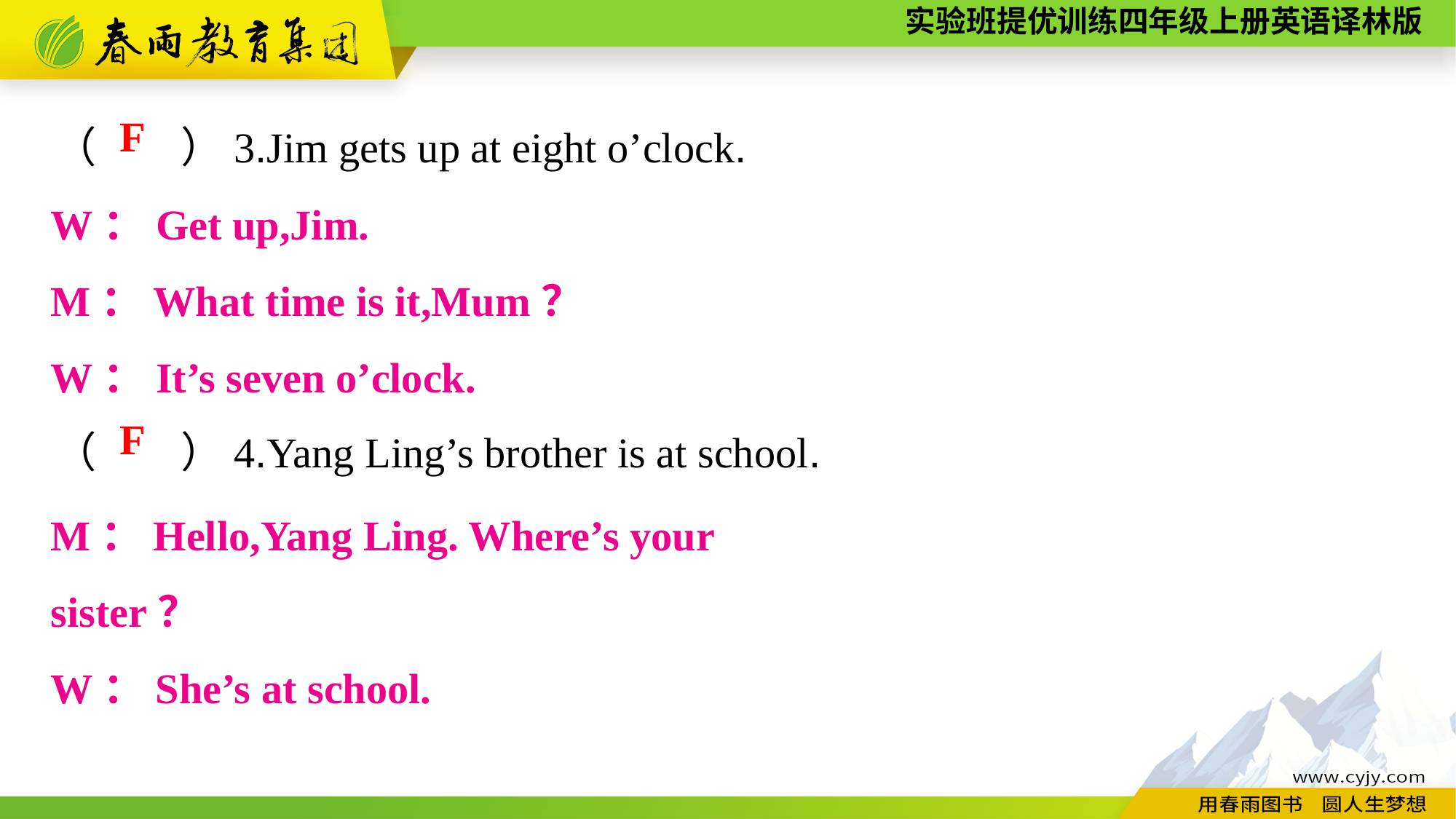

（　　）3.Jim gets up at eight o’clock.

（　　）4.Yang Ling’s brother is at school.
F
W：Get up,Jim.
M：What time is it,Mum？
W：It’s seven o’clock.
F
M：Hello,Yang Ling. Where’s your sister？
W：She’s at school.